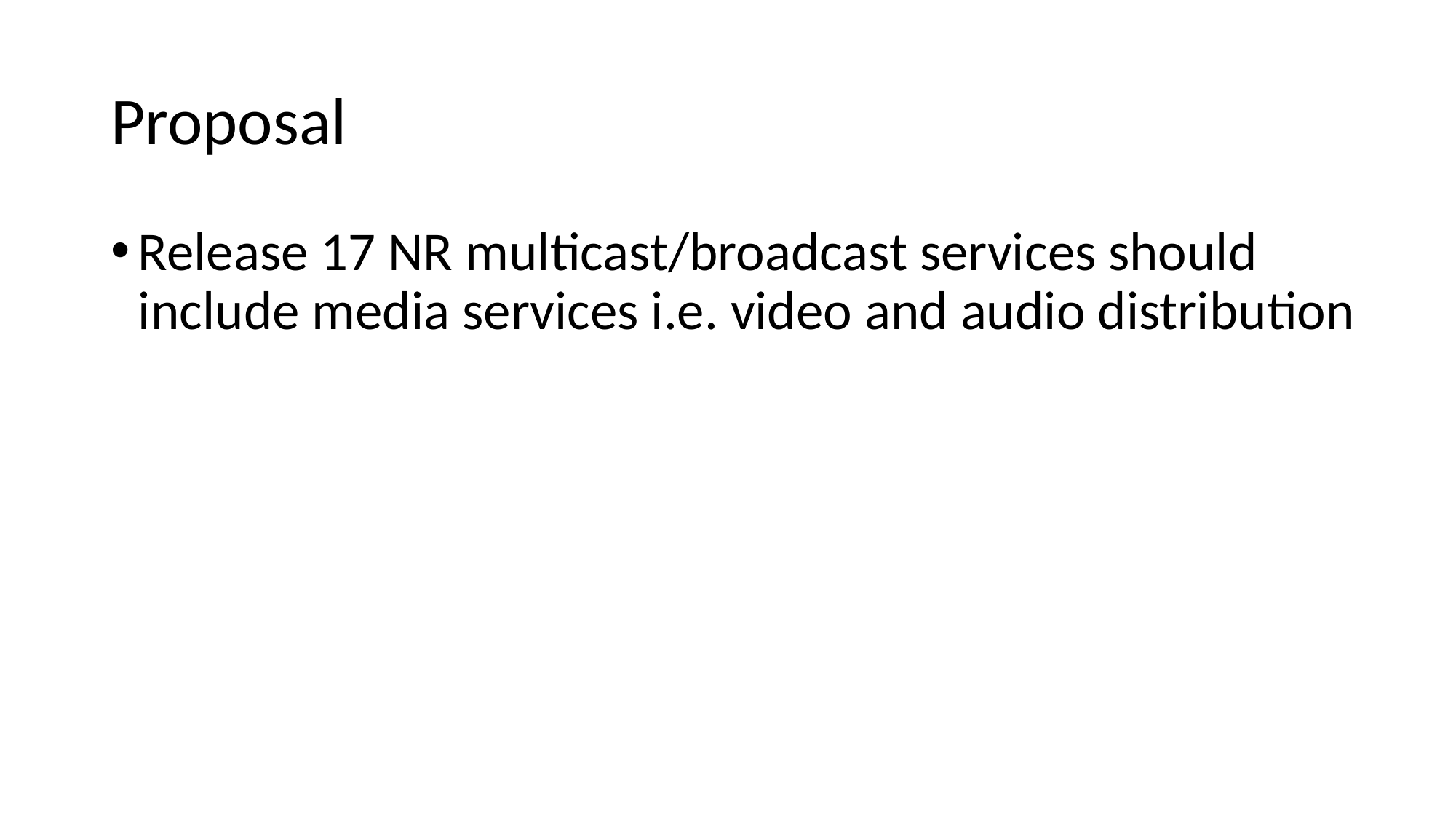

# Proposal
Release 17 NR multicast/broadcast services should include media services i.e. video and audio distribution